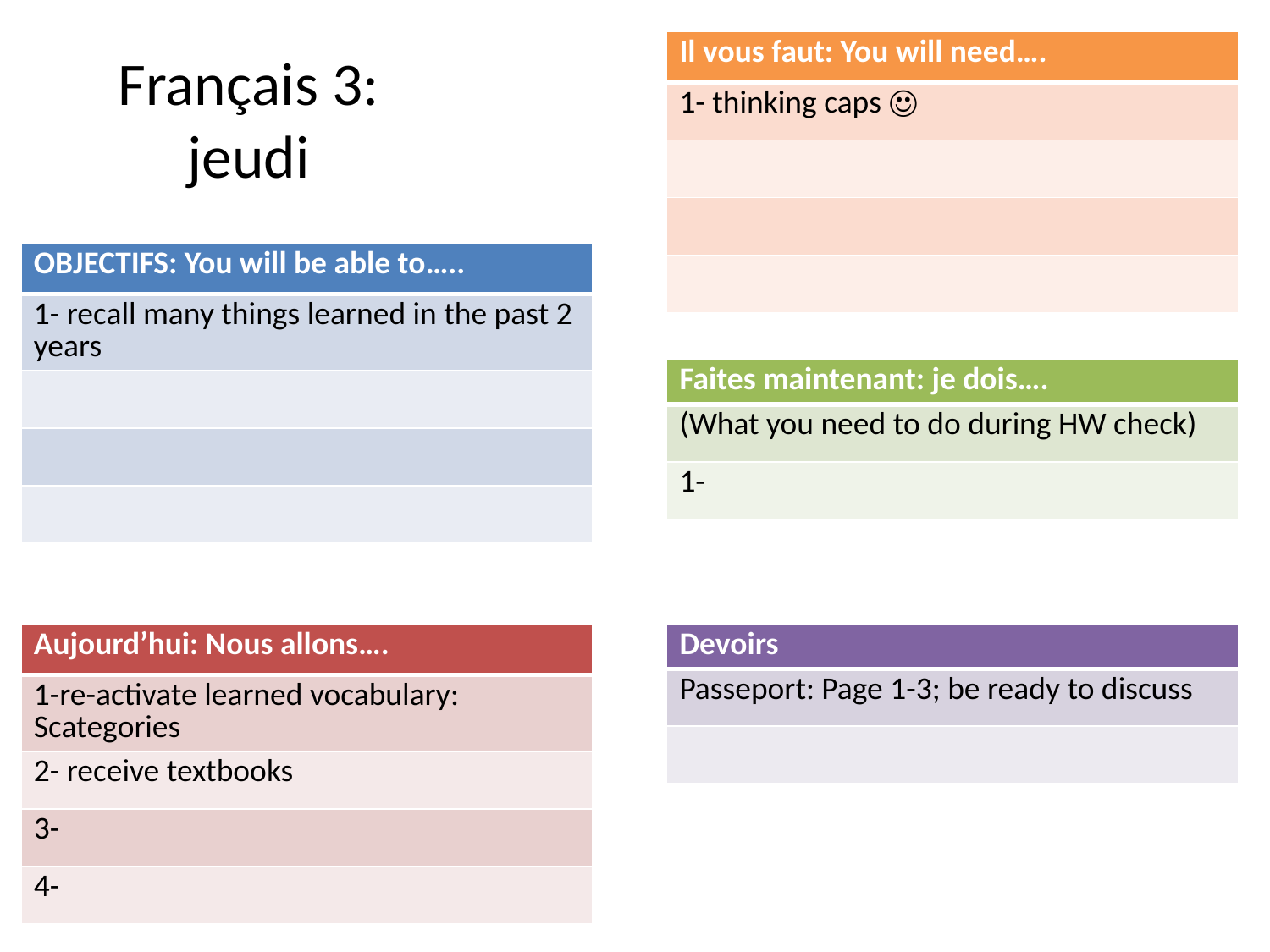

| Il vous faut: You will need…. |
| --- |
| 1- thinking caps ☺ |
|  |
|  |
|  |
# Français 3: jeudi
| OBJECTIFS: You will be able to….. |
| --- |
| 1- recall many things learned in the past 2 years |
|  |
|  |
|  |
| Faites maintenant: je dois…. |
| --- |
| (What you need to do during HW check) |
| 1- |
| Aujourd’hui: Nous allons…. |
| --- |
| 1-re-activate learned vocabulary: Scategories |
| 2- receive textbooks |
| 3- |
| 4- |
| Devoirs |
| --- |
| Passeport: Page 1-3; be ready to discuss |
|  |